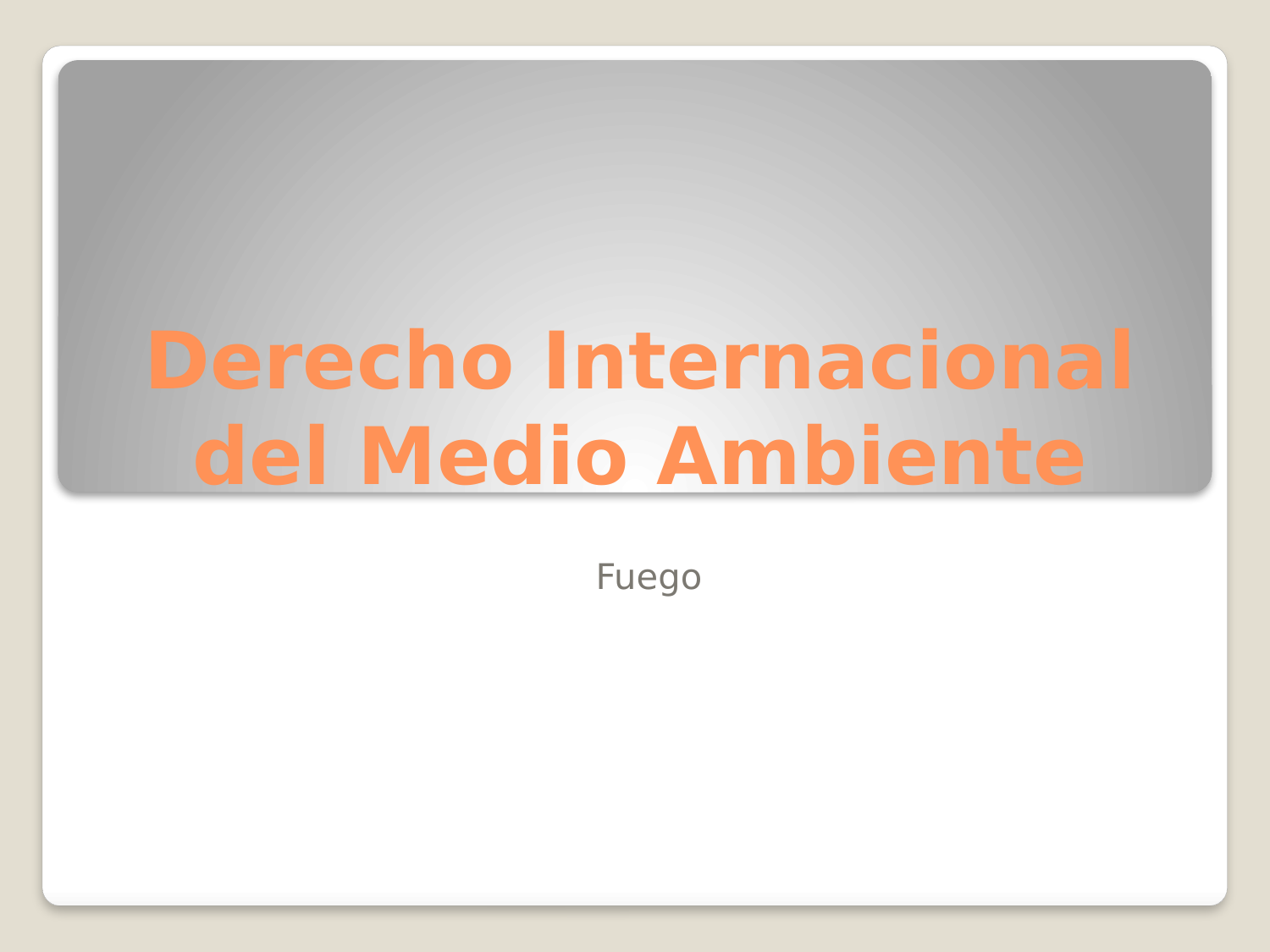

# Derecho Internacional del Medio Ambiente

Fuego